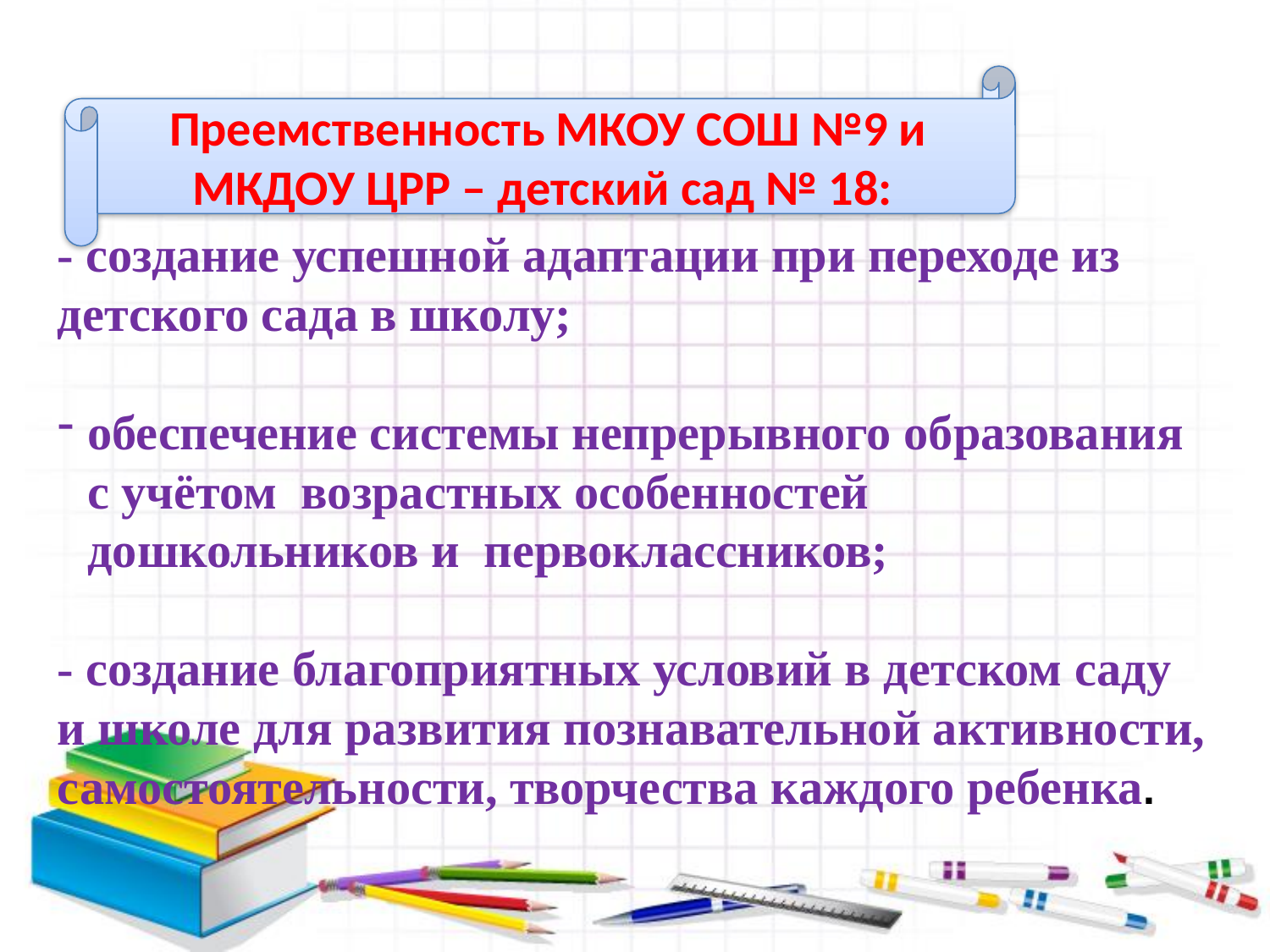

Преемственность МКОУ СОШ №9 и МКДОУ ЦРР – детский сад № 18:
- создание успешной адаптации при переходе из
детского сада в школу;

обеспечение системы непрерывного образования с учётом  возрастных особенностей дошкольников и  первоклассников;

- создание благоприятных условий в детском саду
и школе для развития познавательной активности,
самостоятельности, творчества каждого ребенка.